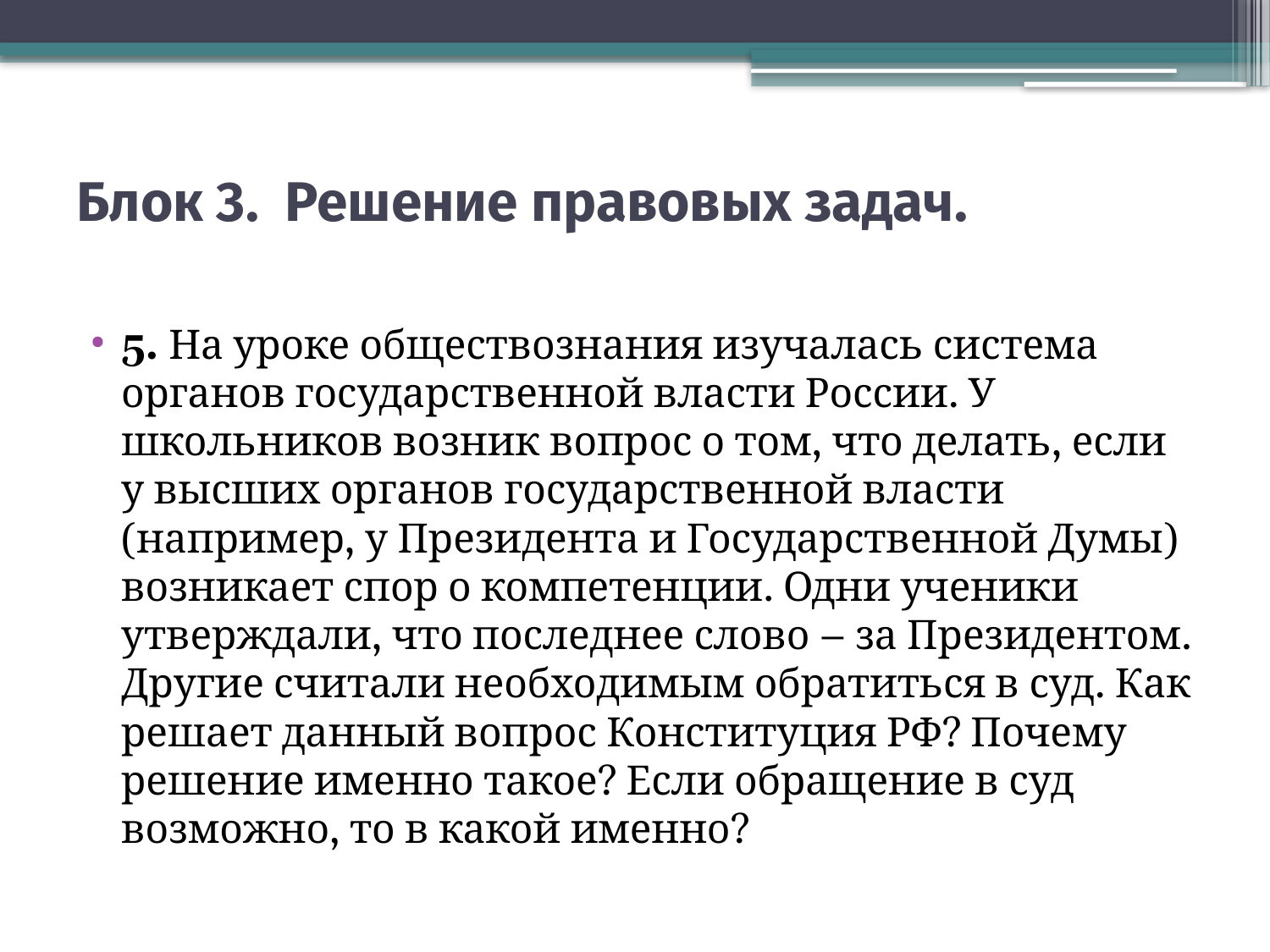

# Блок 3.  Решение правовых задач.
5. На уроке обществознания изучалась система органов государственной власти России. У школьников возник вопрос о том, что делать, если у высших органов государственной власти (например, у Президента и Государственной Думы) возникает спор о компетенции. Одни ученики утверждали, что последнее слово – за Президентом. Другие считали необходимым обратиться в суд. Как решает данный вопрос Конституция РФ? Почему решение именно такое? Если обращение в суд возможно, то в какой именно?